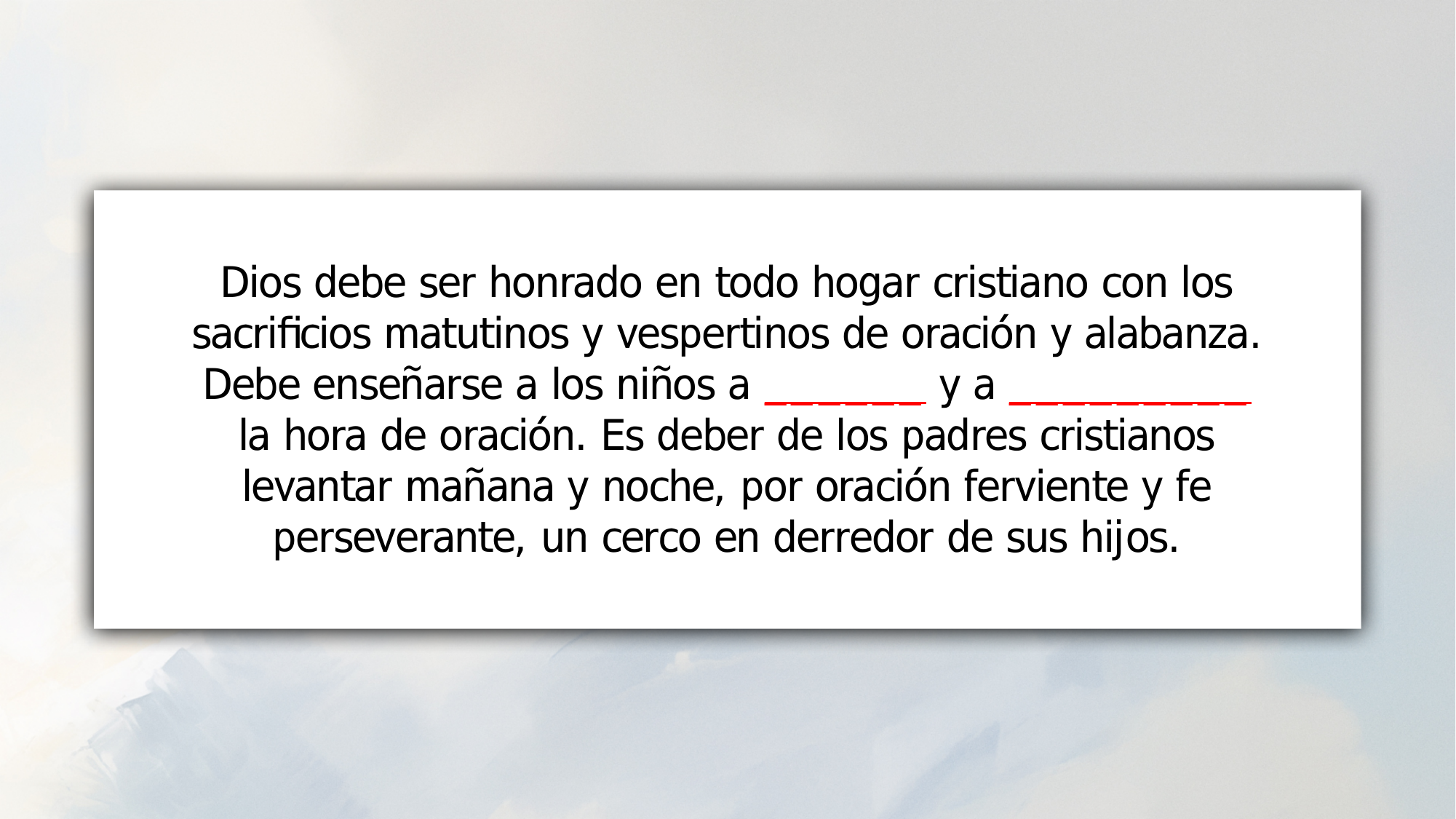

Dios debe ser honrado en todo hogar cristiano con los sacrificios matutinos y vespertinos de oración y alabanza. Debe enseñarse a los niños a ______ y a _________ la hora de oración. Es deber de los padres cristianos levantar mañana y noche, por oración ferviente y fe perseverante, un cerco en derredor de sus hijos.